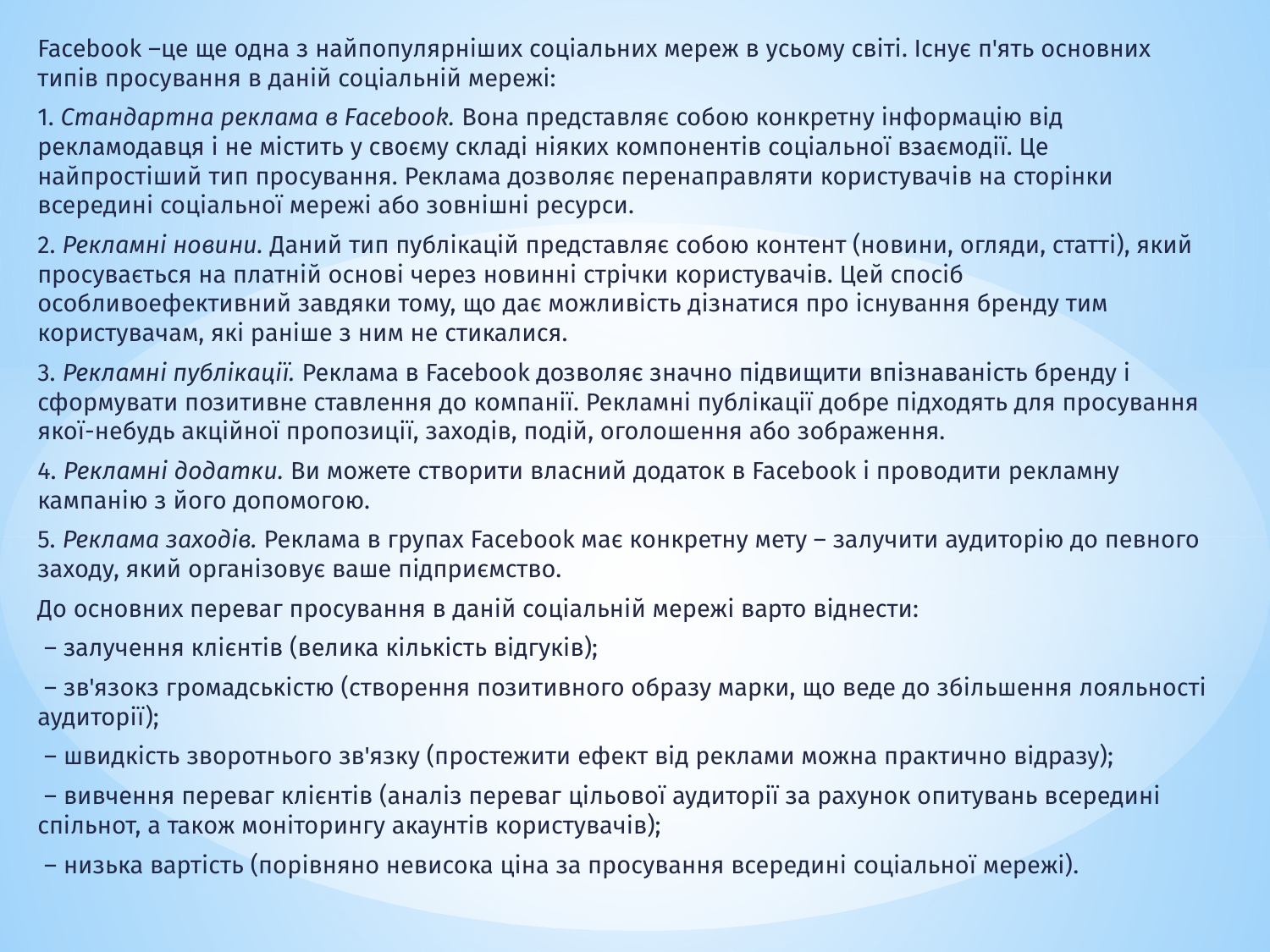

Facebook –це ще одна з найпопулярніших соціальних мереж в усьому світі. Існує п'ять основних типів просування в даній соціальній мережі:
1. Стандартна реклама в Facebook. Вона представляє собою конкретну інформацію від рекламодавця і не містить у своєму складі ніяких компонентів соціальної взаємодії. Це найпростіший тип просування. Реклама дозволяє перенаправляти користувачів на сторінки всередині соціальної мережі або зовнішні ресурси.
2. Рекламні новини. Даний тип публікацій представляє собою контент (новини, огляди, статті), який просувається на платній основі через новинні стрічки користувачів. Цей спосіб особливоефективний завдяки тому, що дає можливість дізнатися про існування бренду тим користувачам, які раніше з ним не стикалися.
3. Рекламні публікації. Реклама в Facebook дозволяє значно підвищити впізнаваність бренду і сформувати позитивне ставлення до компанії. Рекламні публікації добре підходять для просування якої-небудь акційної пропозиції, заходів, подій, оголошення або зображення.
4. Рекламні додатки. Ви можете створити власний додаток в Facebook і проводити рекламну кампанію з його допомогою.
5. Реклама заходів. Реклама в групах Facebook має конкретну мету – залучити аудиторію до певного заходу, який організовує ваше підприємство.
До основних переваг просування в даній соціальній мережі варто віднести:
 – залучення клієнтів (велика кількість відгуків);
 – зв'язокз громадськістю (створення позитивного образу марки, що веде до збільшення лояльності аудиторії);
 – швидкість зворотнього зв'язку (простежити ефект від реклами можна практично відразу);
 – вивчення переваг клієнтів (аналіз переваг цільової аудиторії за рахунок опитувань всередині спільнот, а також моніторингу акаунтів користувачів);
 – низька вартість (порівняно невисока ціна за просування всередині соціальної мережі).